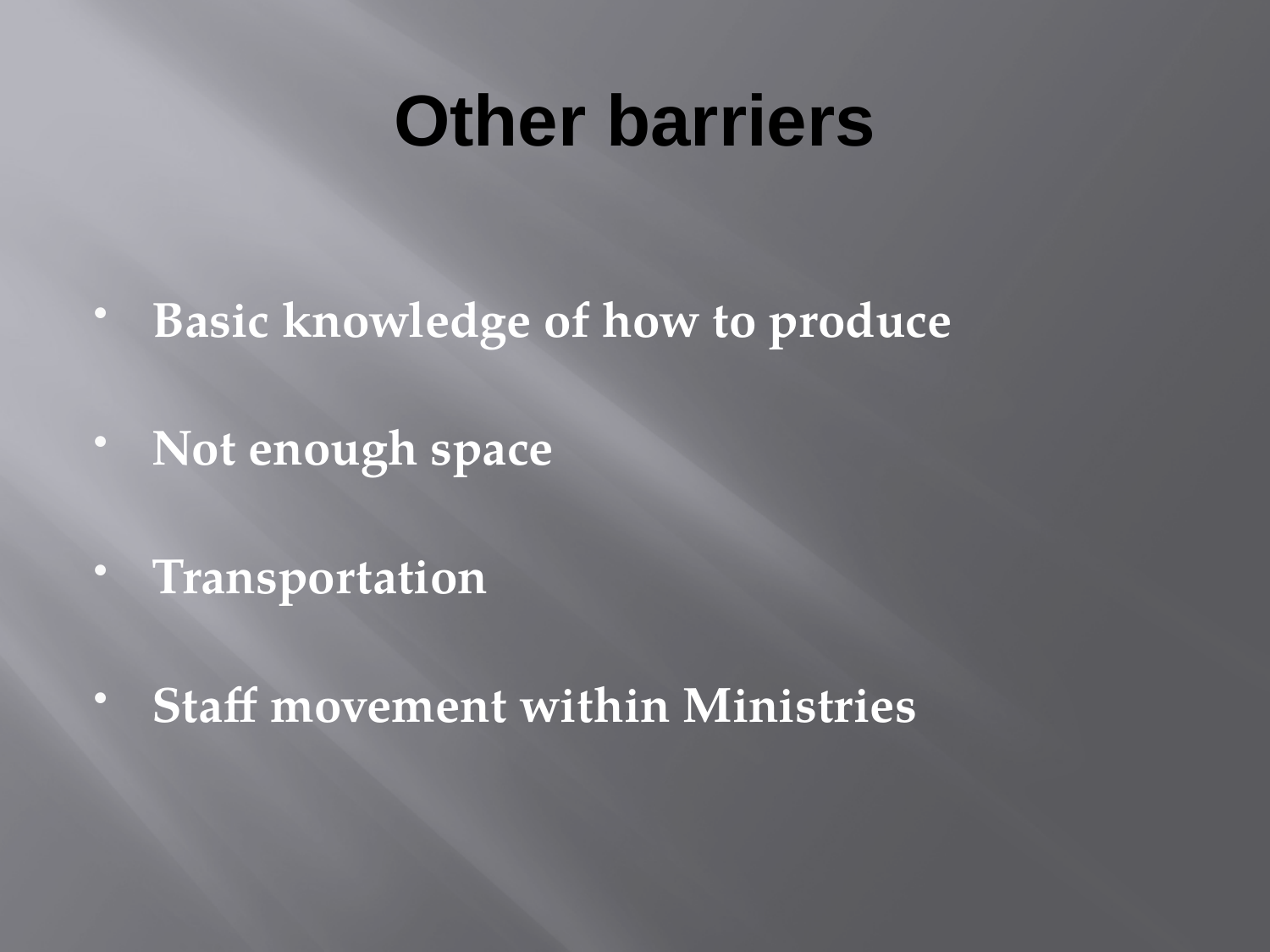

# Other barriers
Basic knowledge of how to produce
Not enough space
Transportation
Staff movement within Ministries